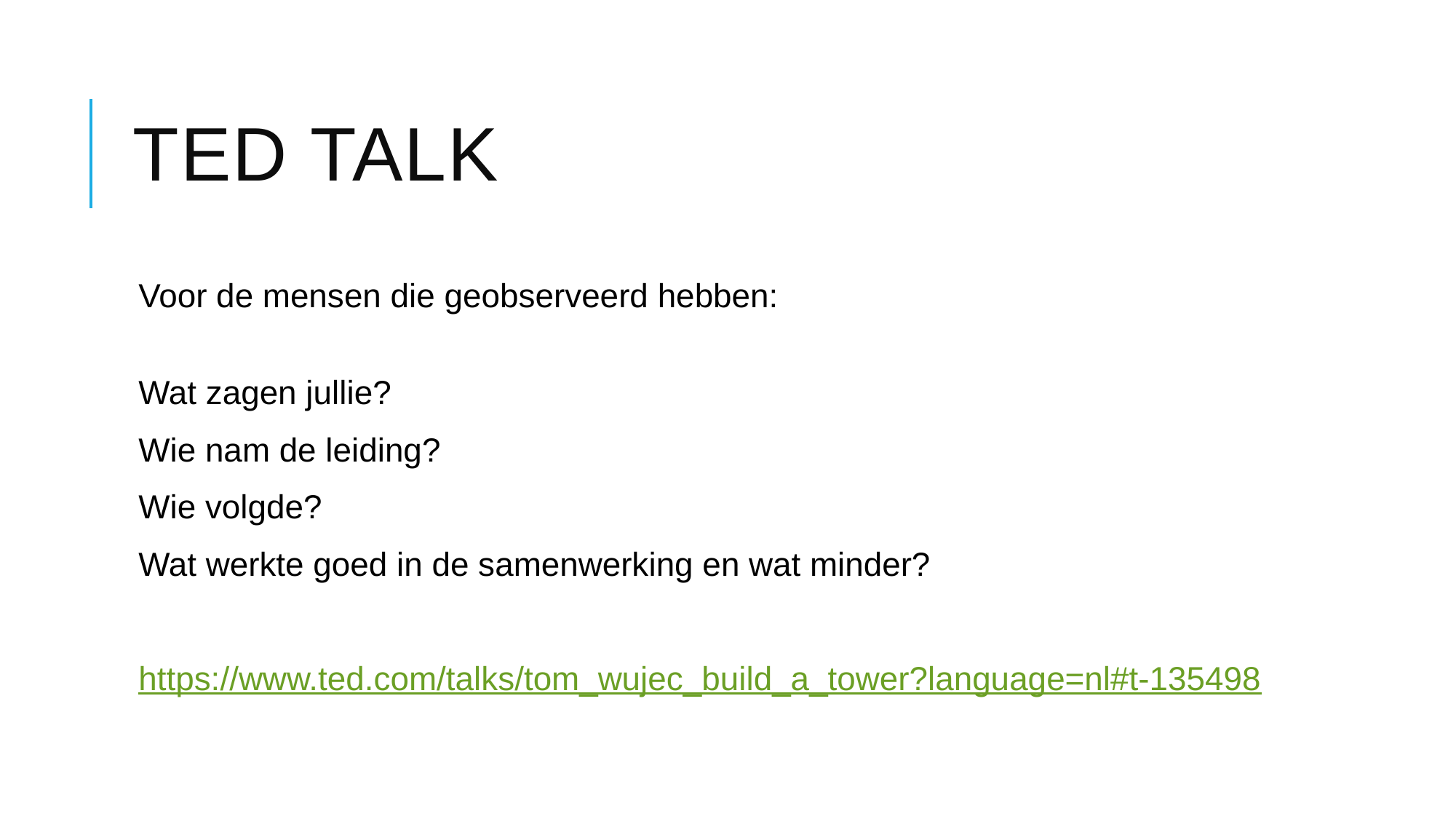

# Ted talk
Voor de mensen die geobserveerd hebben:
Wat zagen jullie?
Wie nam de leiding?
Wie volgde?
Wat werkte goed in de samenwerking en wat minder?

https://www.ted.com/talks/tom_wujec_build_a_tower?language=nl#t-135498